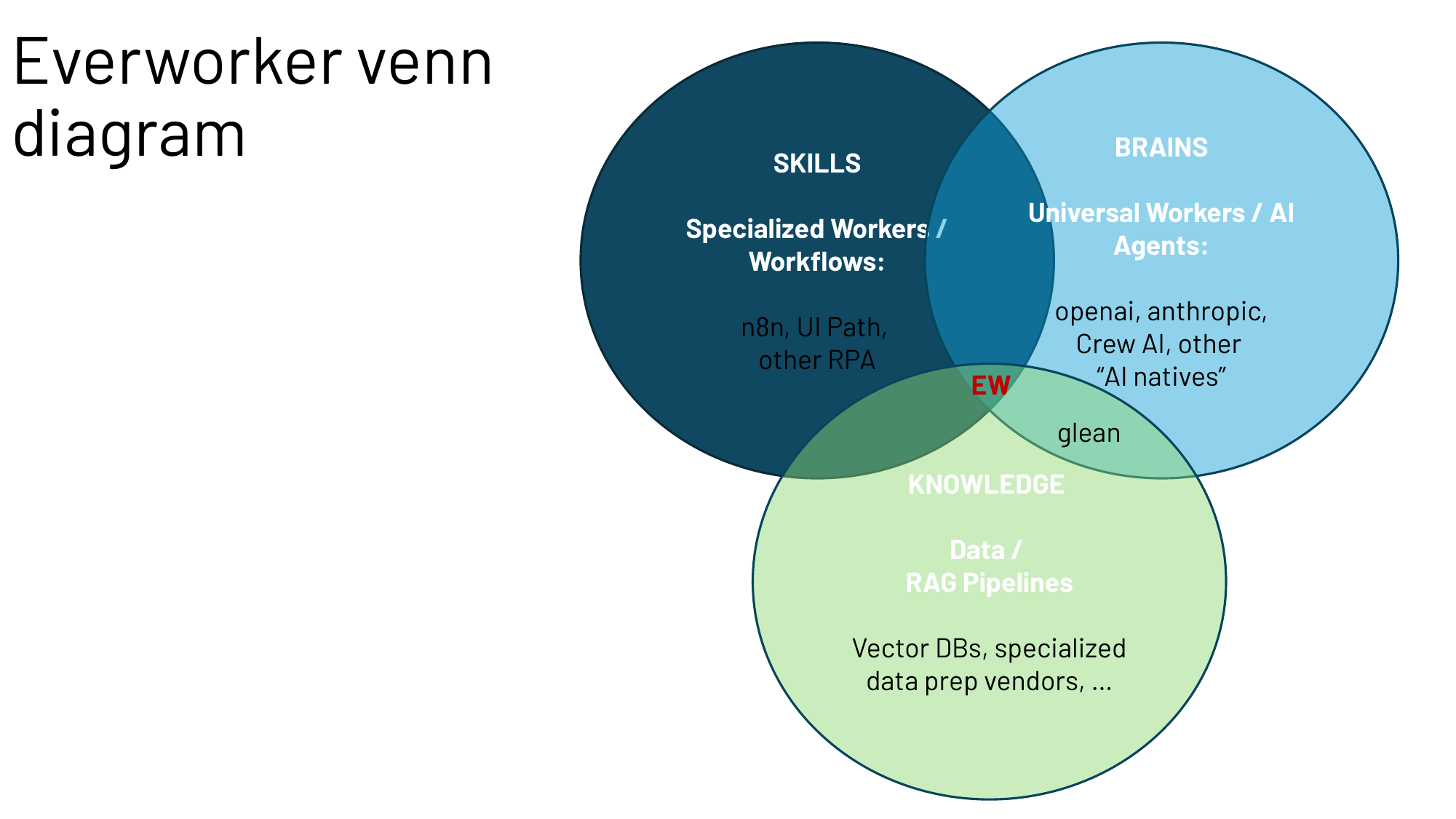

# Everworker venn diagram
BRAINS

Universal Workers / AI Agents:

openai, anthropic,
Crew AI, other
“AI natives”
SKILLS

Specialized Workers / Workflows:

n8n, UI Path,
other RPA
EW
KNOWLEDGE

Data /
RAG Pipelines

Vector DBs, specialized data prep vendors, …
glean